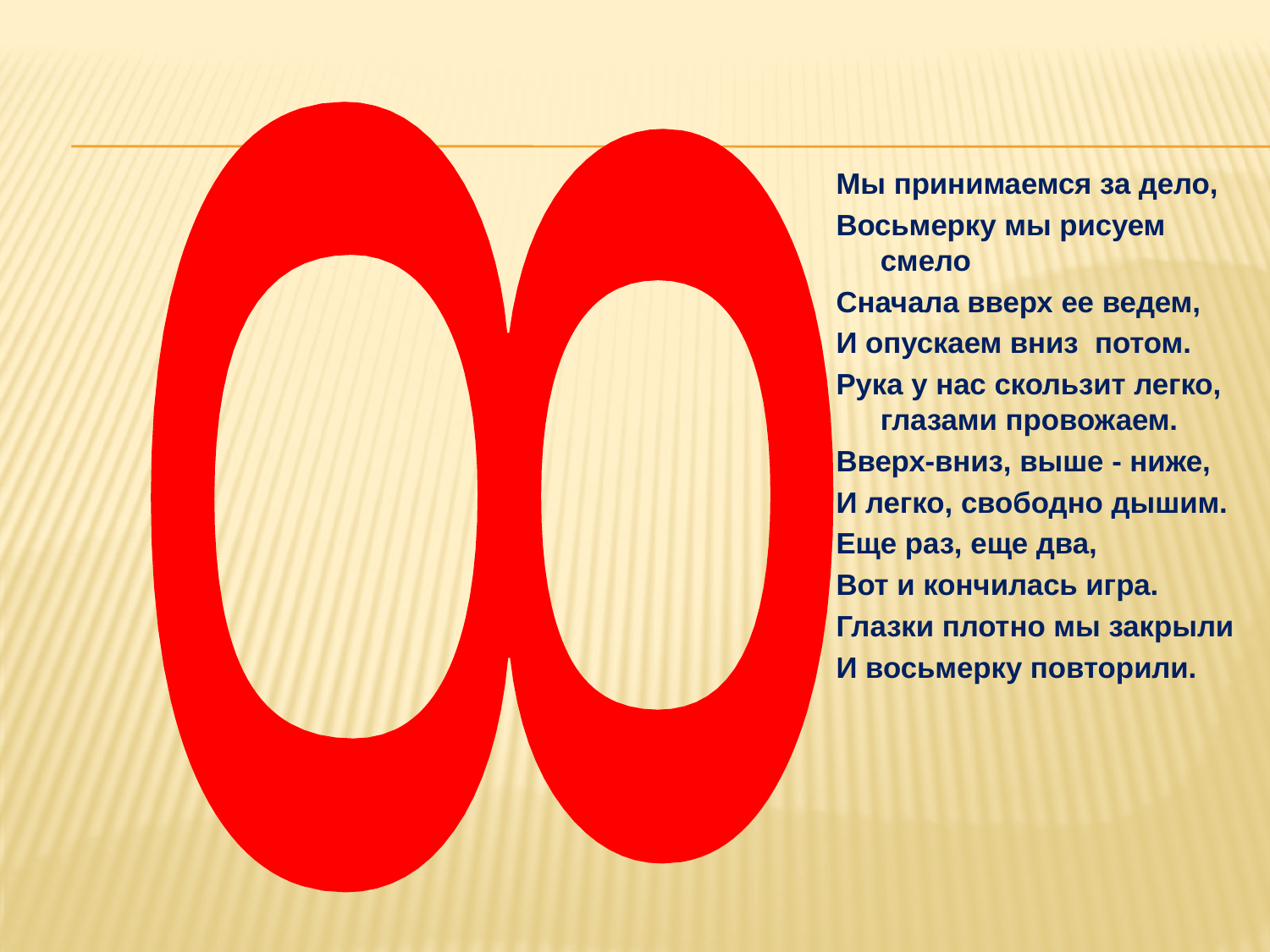

8
Мы принимаемся за дело,
Восьмерку мы рисуем смело
Сначала вверх ее ведем,
И опускаем вниз  потом.
Рука у нас скользит легко, глазами провожаем.
Вверх-вниз, выше - ниже,
И легко, свободно дышим.
Еще раз, еще два,
Вот и кончилась игра.
Глазки плотно мы закрыли
И восьмерку повторили.